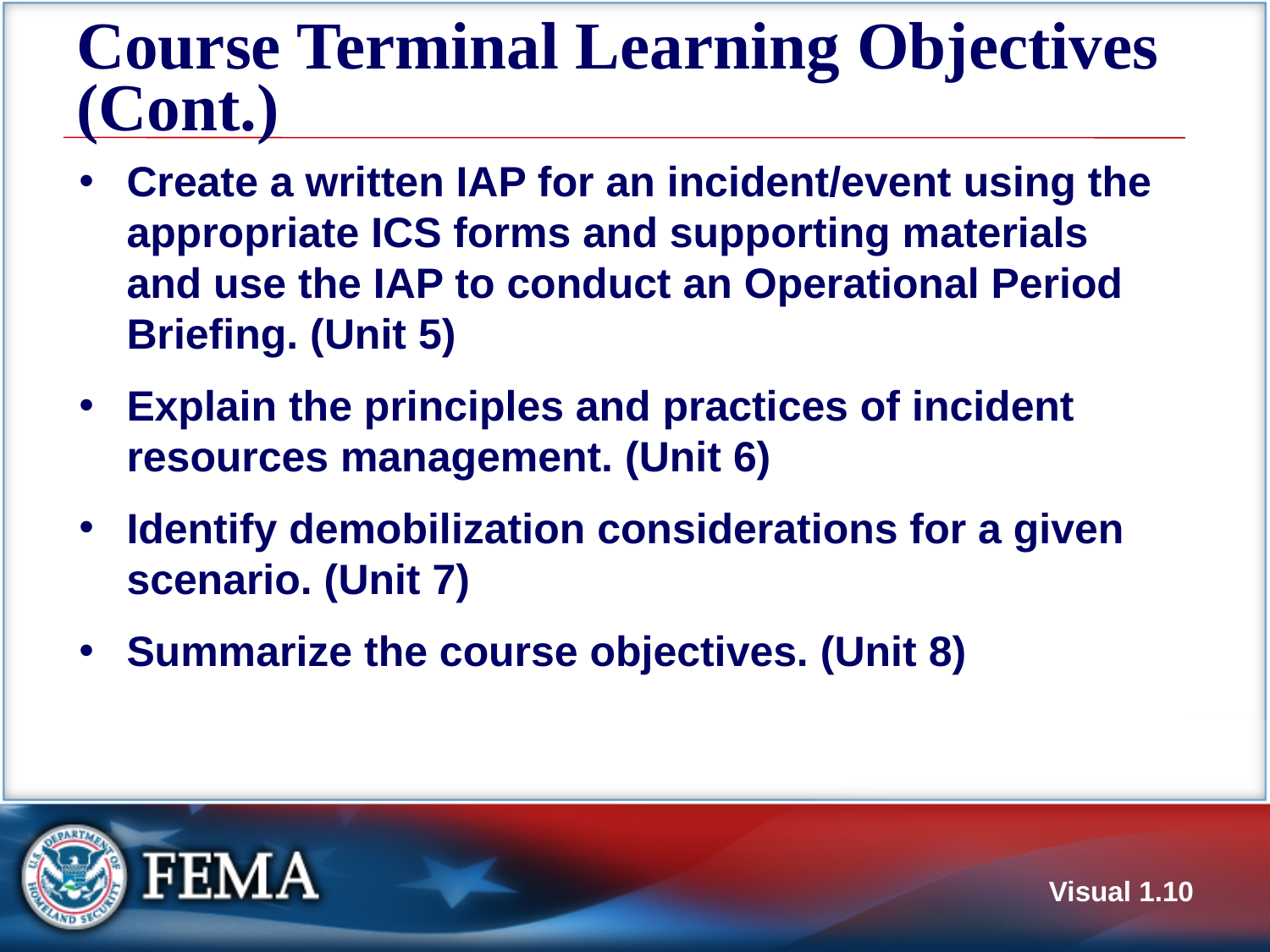

# Course Terminal Learning Objectives (Cont.)
Create a written IAP for an incident/event using the appropriate ICS forms and supporting materials and use the IAP to conduct an Operational Period Briefing. (Unit 5)
Explain the principles and practices of incident resources management. (Unit 6)
Identify demobilization considerations for a given scenario. (Unit 7)
Summarize the course objectives. (Unit 8)
Visual 1.10